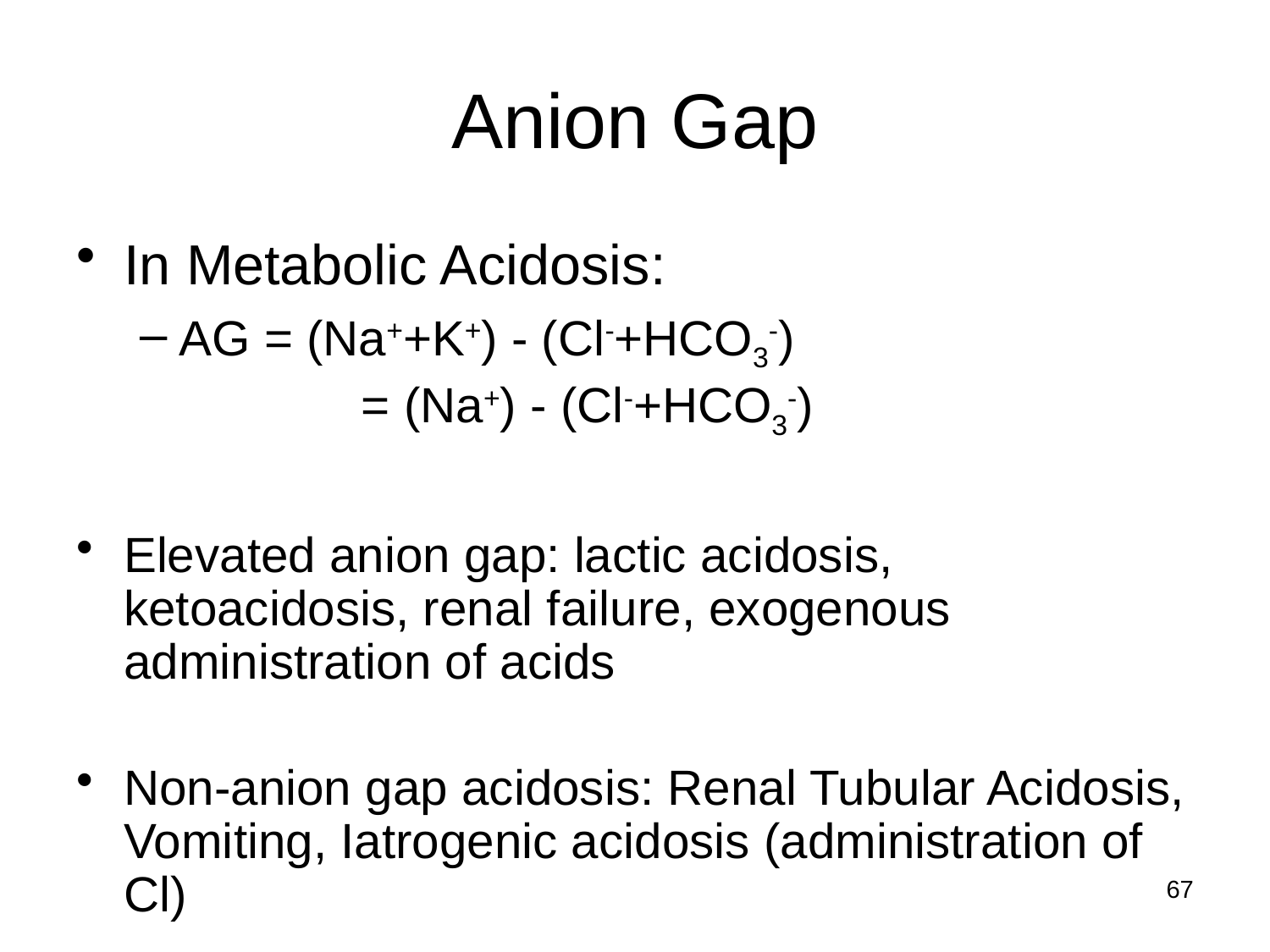

# Anion Gap
In Metabolic Acidosis:
AG = (Na++K+) - (Cl-+HCO3-)                                     	    = (Na+) - (Cl-+HCO3-)

Elevated anion gap: lactic acidosis, ketoacidosis, renal failure, exogenous administration of acids

Non-anion gap acidosis: Renal Tubular Acidosis, Vomiting, Iatrogenic acidosis (administration of Cl)

67